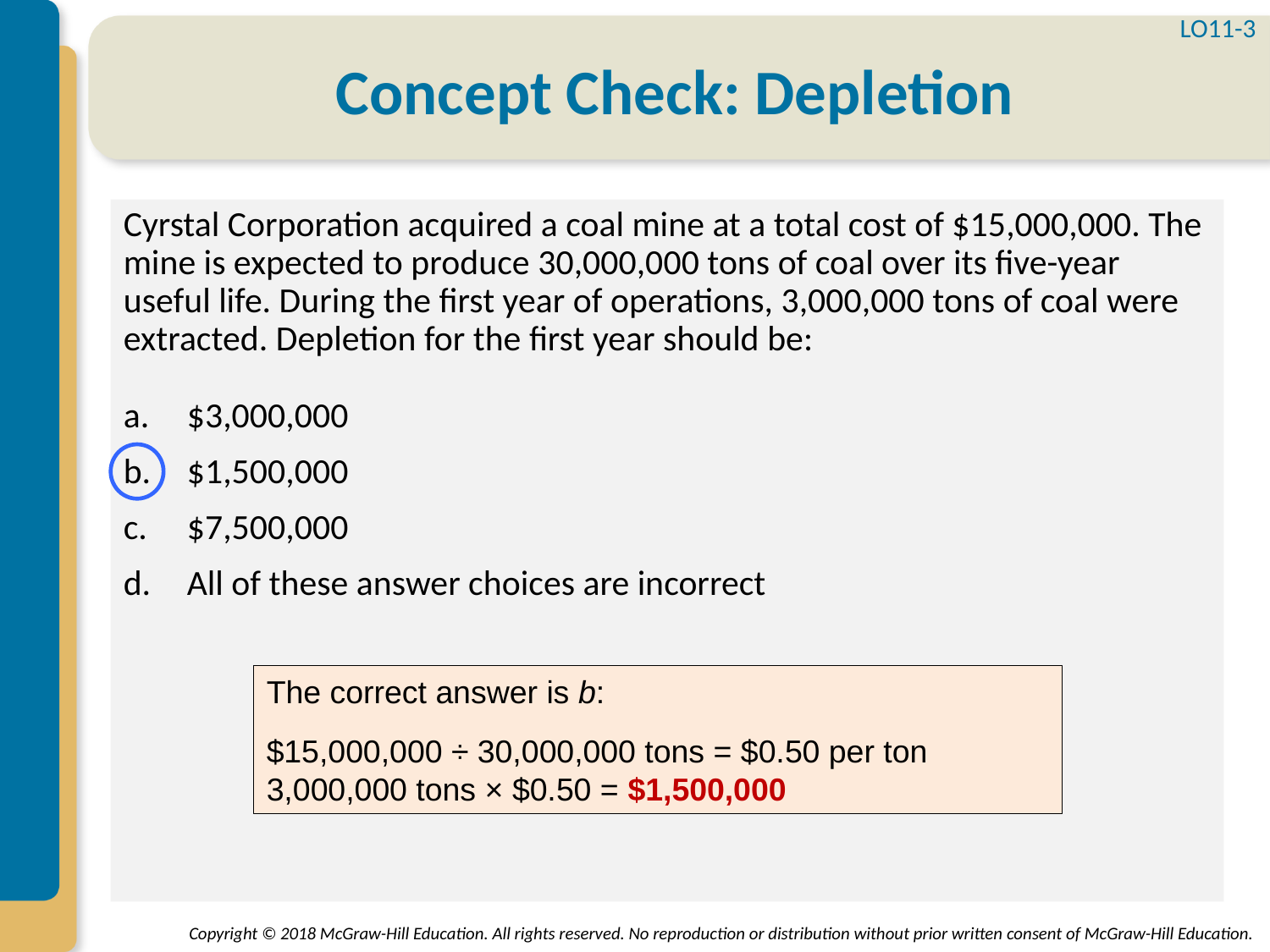

LO11-3
# Concept Check: Depletion
Cyrstal Corporation acquired a coal mine at a total cost of $15,000,000. The mine is expected to produce 30,000,000 tons of coal over its five-year useful life. During the first year of operations, 3,000,000 tons of coal were extracted. Depletion for the first year should be:
$3,000,000
$1,500,000
$7,500,000
All of these answer choices are incorrect

The correct answer is b:
$15,000,000 ÷ 30,000,000 tons = $0.50 per ton 3,000,000 tons × $0.50 = $1,500,000